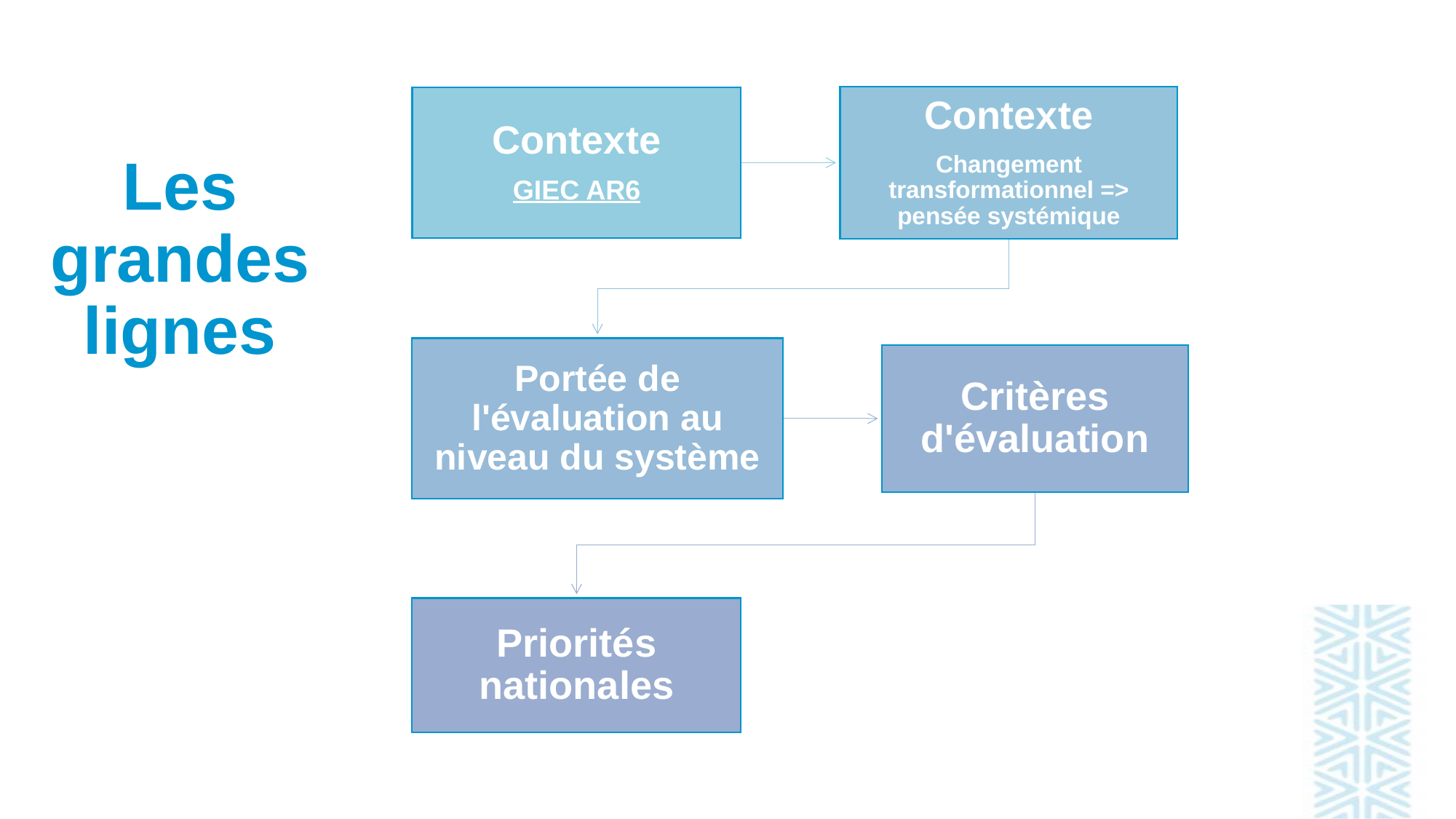

Contexte
GIEC AR6

Contexte
Changement transformationnel => pensée systémique

Portée de l'évaluation au niveau du système

Critères d'évaluation
Priorités nationales
# Les grandes lignes